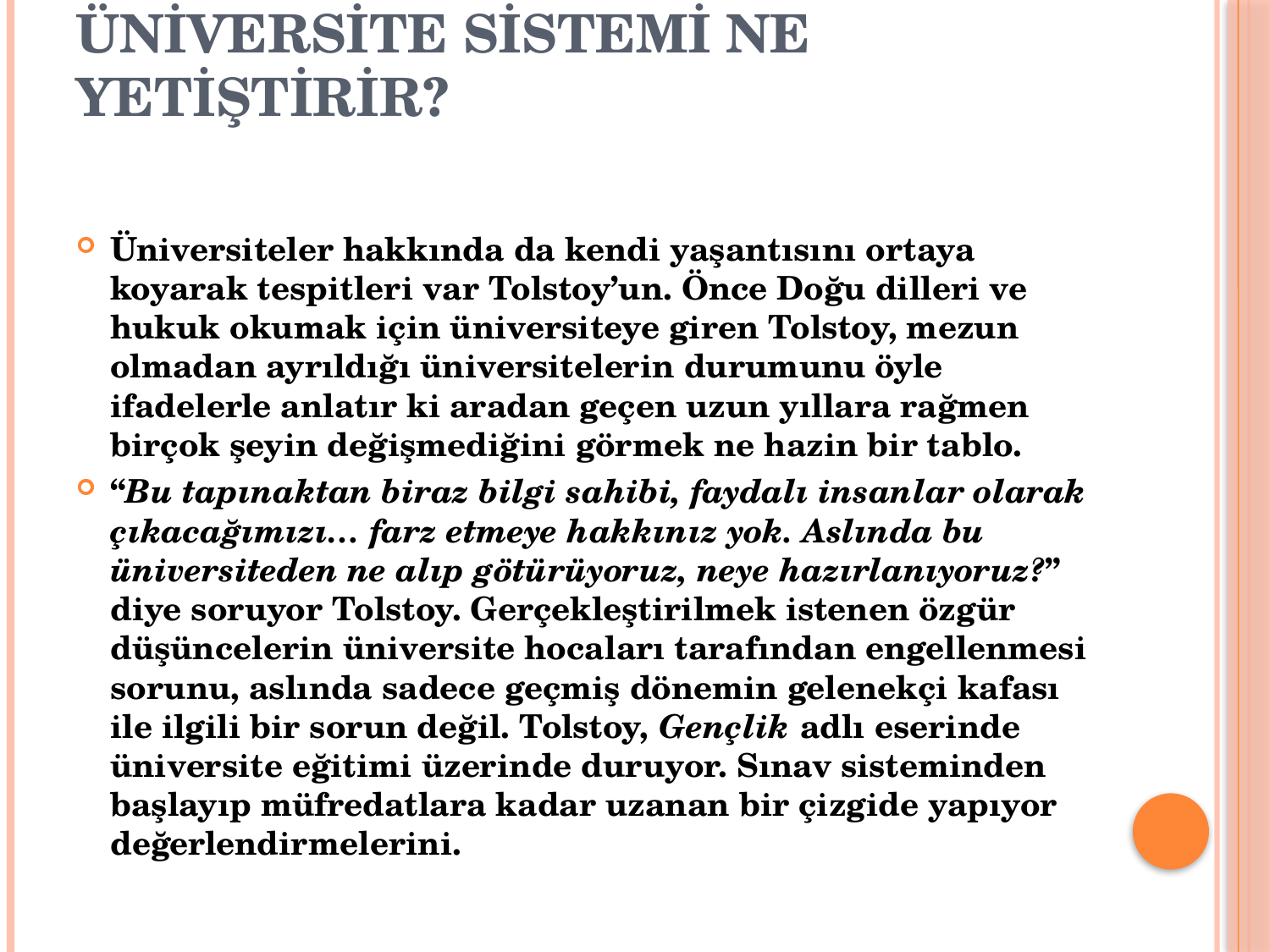

# Üniversite sistemi ne yetiştirir?
Üniversiteler hakkında da kendi yaşantısını ortaya koyarak tespitleri var Tolstoy’un. Önce Doğu dilleri ve hukuk okumak için üniversiteye giren Tolstoy, mezun olmadan ayrıldığı üniversitelerin durumunu öyle ifadelerle anlatır ki aradan geçen uzun yıllara rağmen birçok şeyin değişmediğini görmek ne hazin bir tablo.
“Bu tapınaktan biraz bilgi sahibi, faydalı insanlar olarak çıkacağımızı… farz etmeye hakkınız yok. Aslında bu üniversiteden ne alıp götürüyoruz, neye hazırlanıyoruz?” diye soruyor Tolstoy. Gerçekleştirilmek istenen özgür düşüncelerin üniversite hocaları tarafından engellenmesi sorunu, aslında sadece geçmiş dönemin gelenekçi kafası ile ilgili bir sorun değil. Tolstoy, Gençlik adlı eserinde üniversite eğitimi üzerinde duruyor. Sınav sisteminden başlayıp müfredatlara kadar uzanan bir çizgide yapıyor değerlendirmelerini.